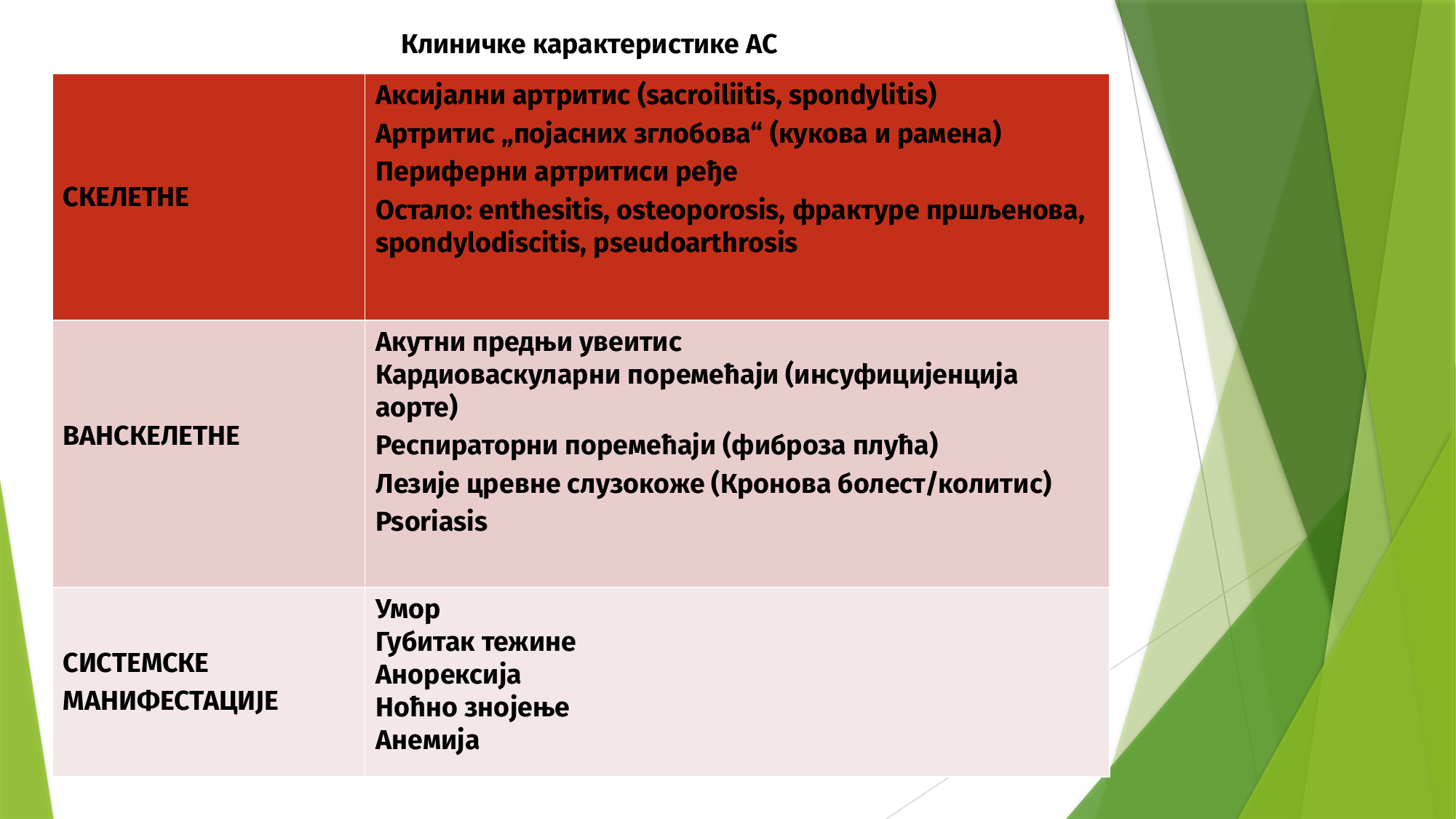

Клиничке карактеристике АС
#
| СКЕЛЕТНЕ | Аксијални артритис (sacroiliitis, spondylitis) Артритис „појасних зглобова“ (кукова и рамена) Периферни артритиси ређе Остало: enthesitis, osteoporosis, фрактуре пршљенова, spondylodiscitis, pseudoarthrosis |
| --- | --- |
| ВАНСКЕЛЕТНЕ | Акутни предњи увеитис Кардиоваскуларни поремећаји (инсуфицијенција аорте) Респираторни поремећаји (фиброза плућа) Лезије цревне слузокоже (Кронова болест/колитис) Psoriasis |
| СИСТЕМСКЕ МАНИФЕСТАЦИЈЕ | Умор Губитак тежине Анорексија Ноћно знојење Анемија |